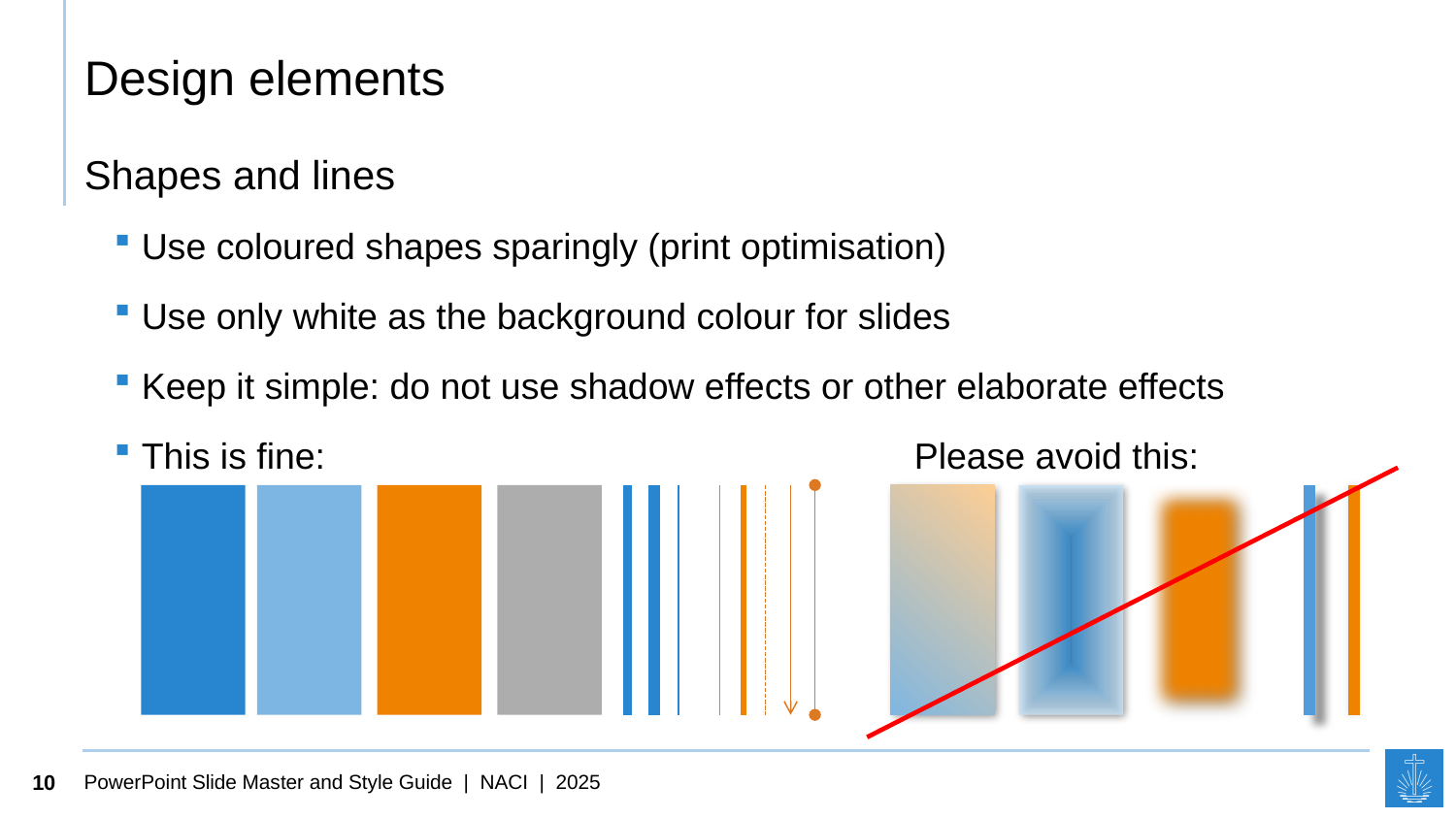

# Design elements
Shapes and lines
Use coloured shapes sparingly (print optimisation)
Use only white as the background colour for slides
Keep it simple: do not use shadow effects or other elaborate effects
This is fine:                                                          Please avoid this: